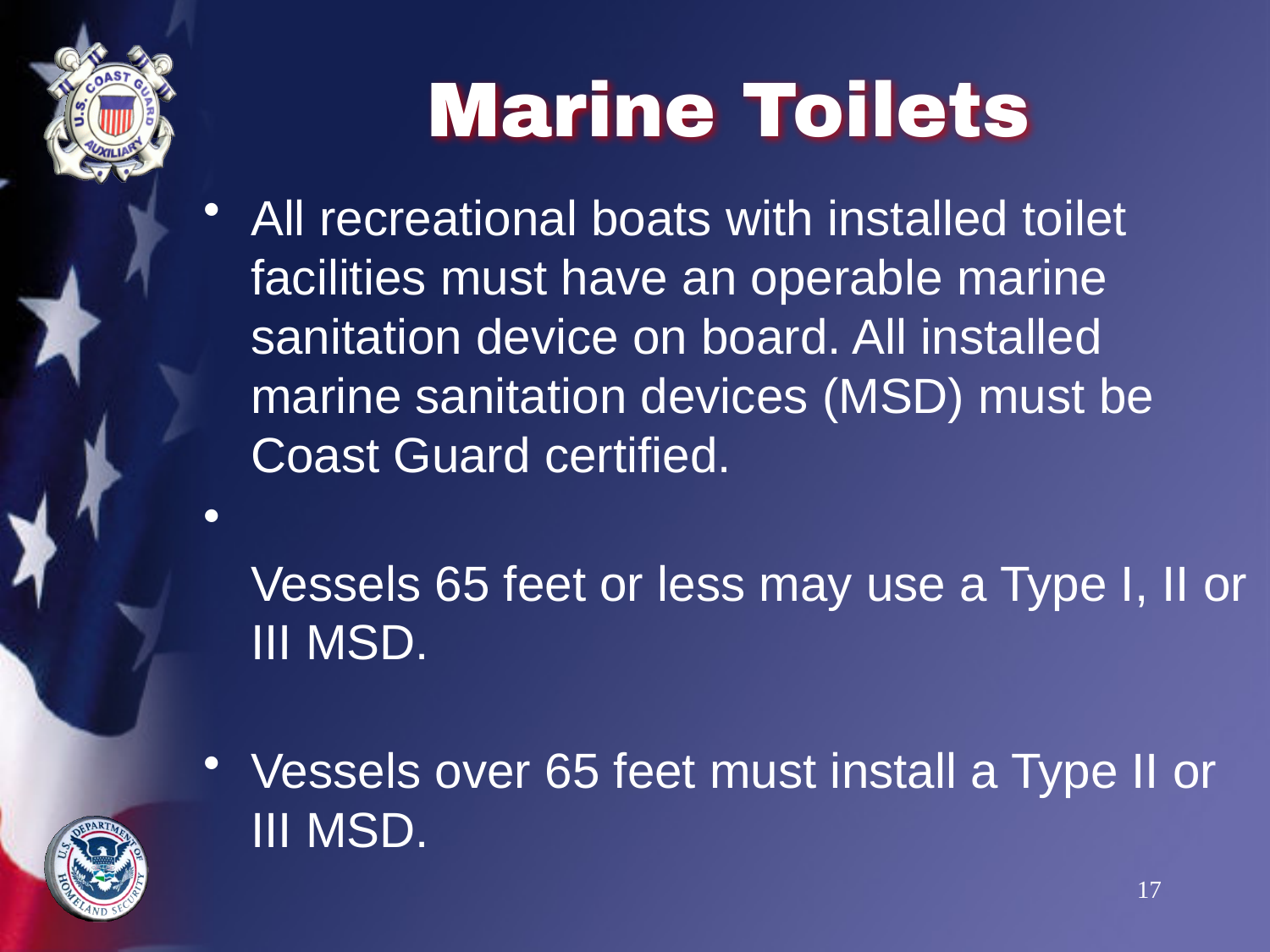

# Marine Toilets
All recreational boats with installed toilet facilities must have an operable marine sanitation device on board. All installed marine sanitation devices (MSD) must be Coast Guard certified.
Vessels 65 feet or less may use a Type I, II or III MSD.
Vessels over 65 feet must install a Type II or III MSD.

17